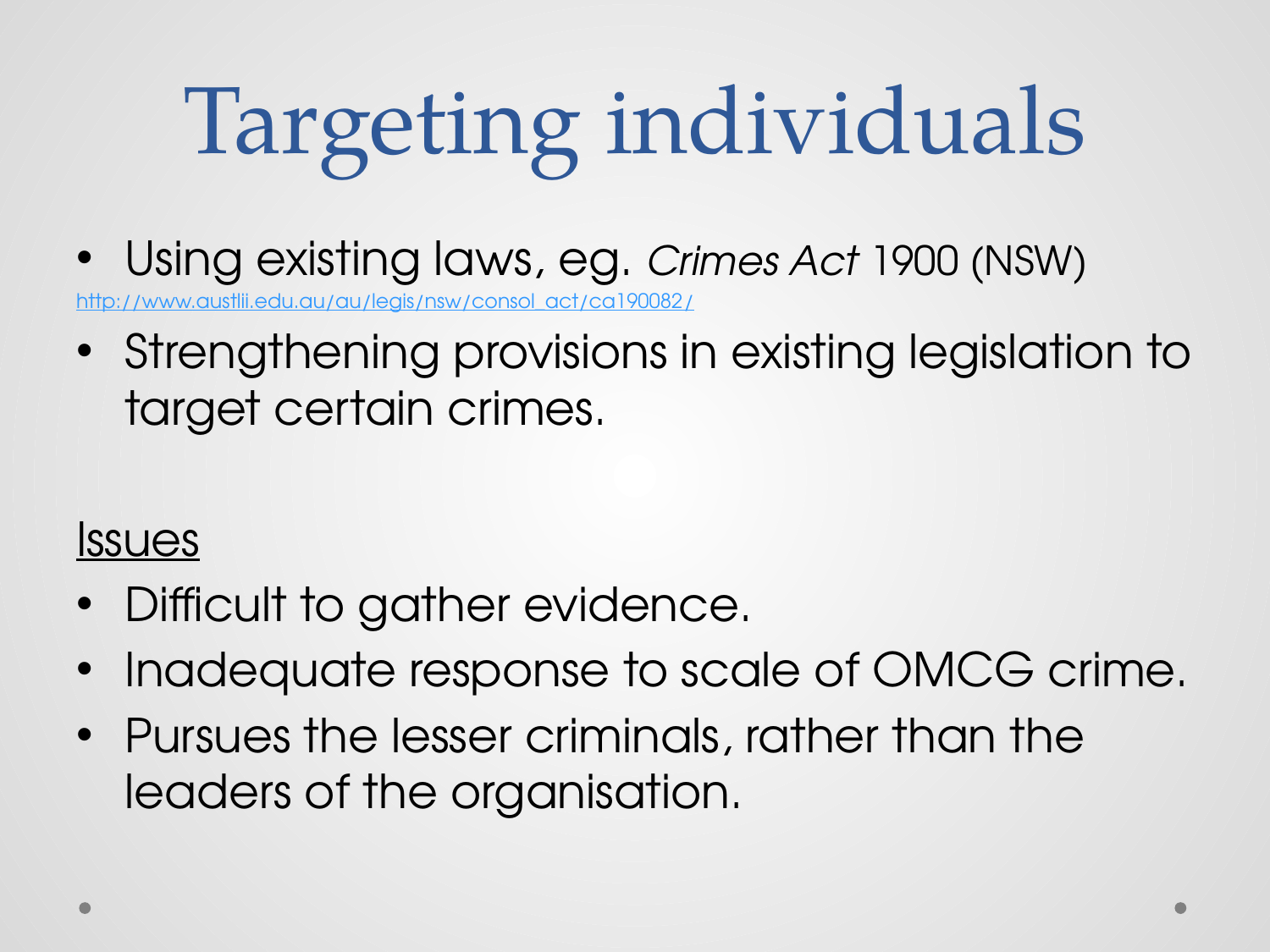

# Targeting individuals
Using existing laws, eg. Crimes Act 1900 (NSW)
http://www.austlii.edu.au/au/legis/nsw/consol_act/ca190082/
Strengthening provisions in existing legislation to target certain crimes.

Issues
Difficult to gather evidence.
Inadequate response to scale of OMCG crime.
Pursues the lesser criminals, rather than the leaders of the organisation.